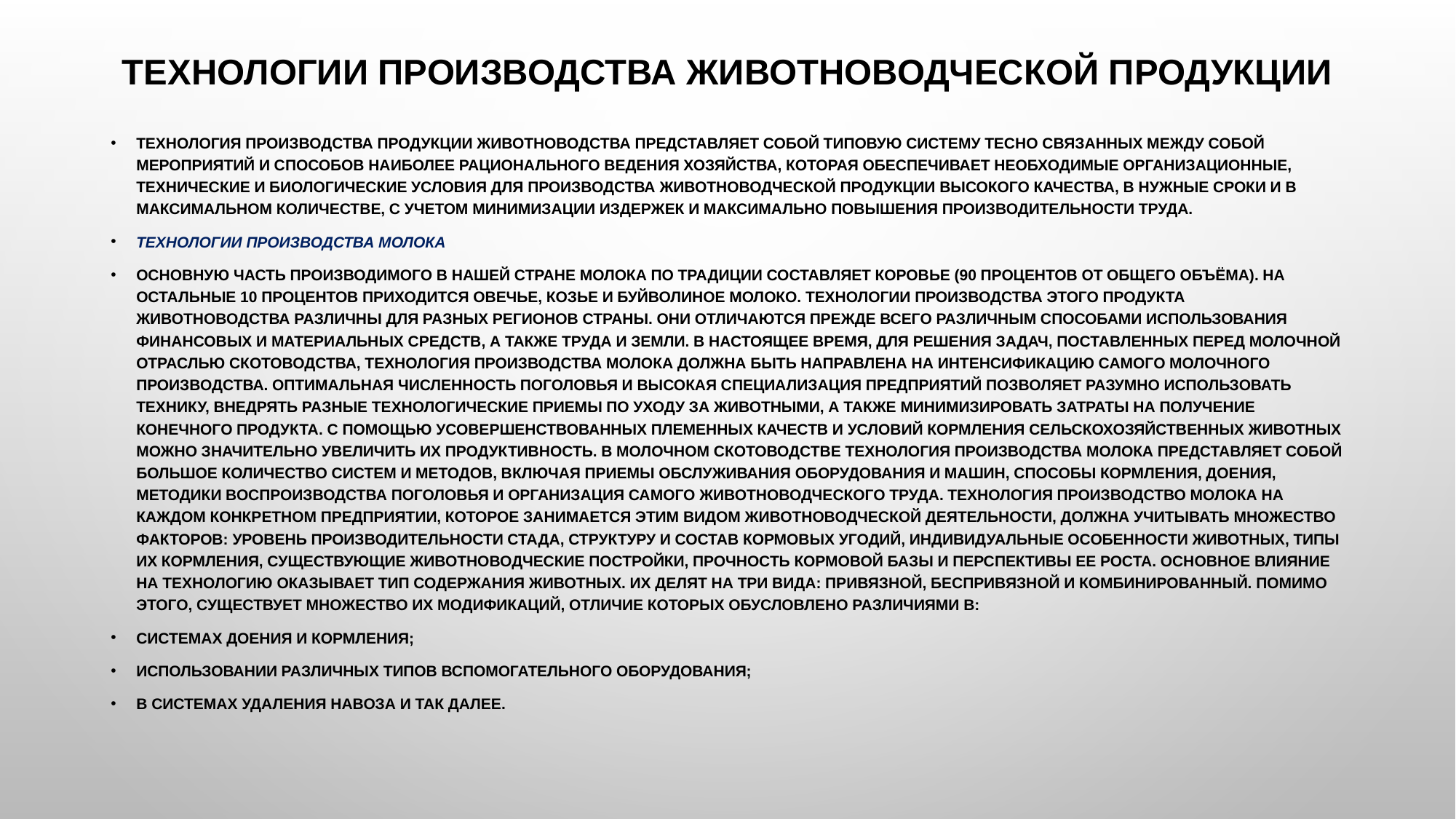

# Технологии производства животноводческой продукции
Технология производства продукции животноводства представляет собой типовую систему тесно связанных между собой мероприятий и способов наиболее рационального ведения хозяйства, которая обеспечивает необходимые организационные, технические и биологические условия для производства животноводческой продукции высокого качества, в нужные сроки и в максимальном количестве, с учетом минимизации издержек и максимально повышения производительности труда.
Технологии производства молока
Основную часть производимого в нашей стране молока по традиции составляет коровье (90 процентов от общего объёма). На остальные 10 процентов приходится овечье, козье и буйволиное молоко. Технологии производства этого продукта животноводства различны для разных регионов страны. Они отличаются прежде всего различным способами использования финансовых и материальных средств, а также труда и земли. В настоящее время, для решения задач, поставленных перед молочной отраслью скотоводства, технология производства молока должна быть направлена на интенсификацию самого молочного производства. Оптимальная численность поголовья и высокая специализация предприятий позволяет разумно использовать технику, внедрять разные технологические приемы по уходу за животными, а также минимизировать затраты на получение конечного продукта. С помощью усовершенствованных племенных качеств и условий кормления сельскохозяйственных животных можно значительно увеличить их продуктивность. В молочном скотоводстве технология производства молока представляет собой большое количество систем и методов, включая приемы обслуживания оборудования и машин, способы кормления, доения, методики воспроизводства поголовья и организация самого животноводческого труда. Технология производство молока на каждом конкретном предприятии, которое занимается этим видом животноводческой деятельности, должна учитывать множество факторов: уровень производительности стада, структуру и состав кормовых угодий, индивидуальные особенности животных, типы их кормления, существующие животноводческие постройки, прочность кормовой базы и перспективы ее роста. Основное влияние на технологию оказывает тип содержания животных. Их делят на три вида: привязной, беспривязной и комбинированный. Помимо этого, существует множество их модификаций, отличие которых обусловлено различиями в:
системах доения и кормления;
использовании различных типов вспомогательного оборудования;
в системах удаления навоза и так далее.